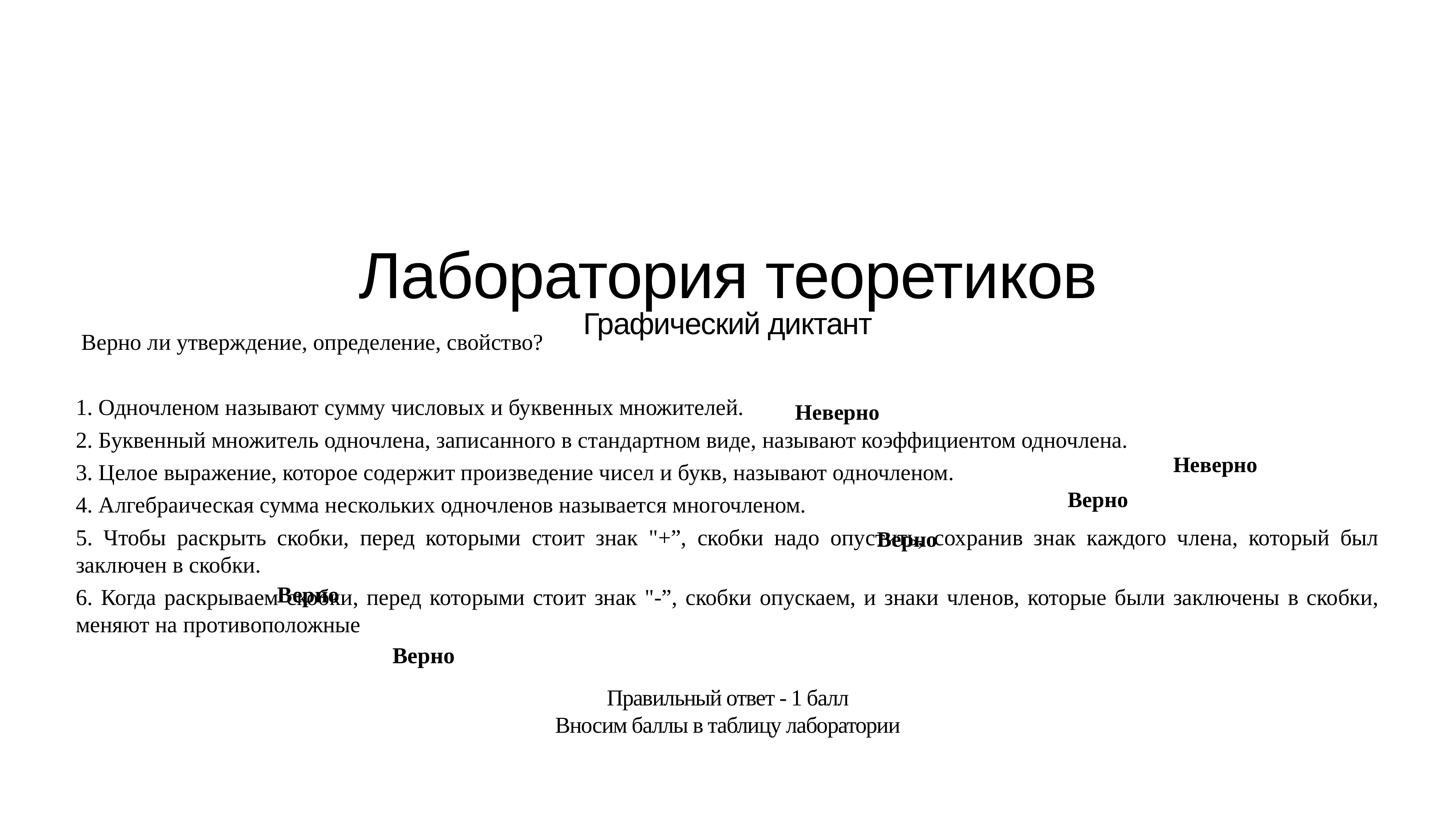

# Лаборатория теоретиков
Графический диктант
 Верно ли утверждение, определение, свойство?

1. Одночленом называют сумму числовых и буквенных множителей.
2. Буквенный множитель одночлена, записанного в стандартном виде, называют коэффициентом одночлена.
3. Целое выражение, которое содержит произведение чисел и букв, называют одночленом.
4. Алгебраическая сумма нескольких одночленов называется многочленом.
5. Чтобы раскрыть скобки, перед которыми стоит знак "+”, скобки надо опустить, сохранив знак каждого члена, который был заключен в скобки.
6. Когда раскрываем скобки, перед которыми стоит знак "-”, скобки опускаем, и знаки членов, которые были заключены в скобки, меняют на противоположные
Неверно
Неверно
Верно
Верно
Верно
Верно
Правильный ответ - 1 балл
Вносим баллы в таблицу лаборатории